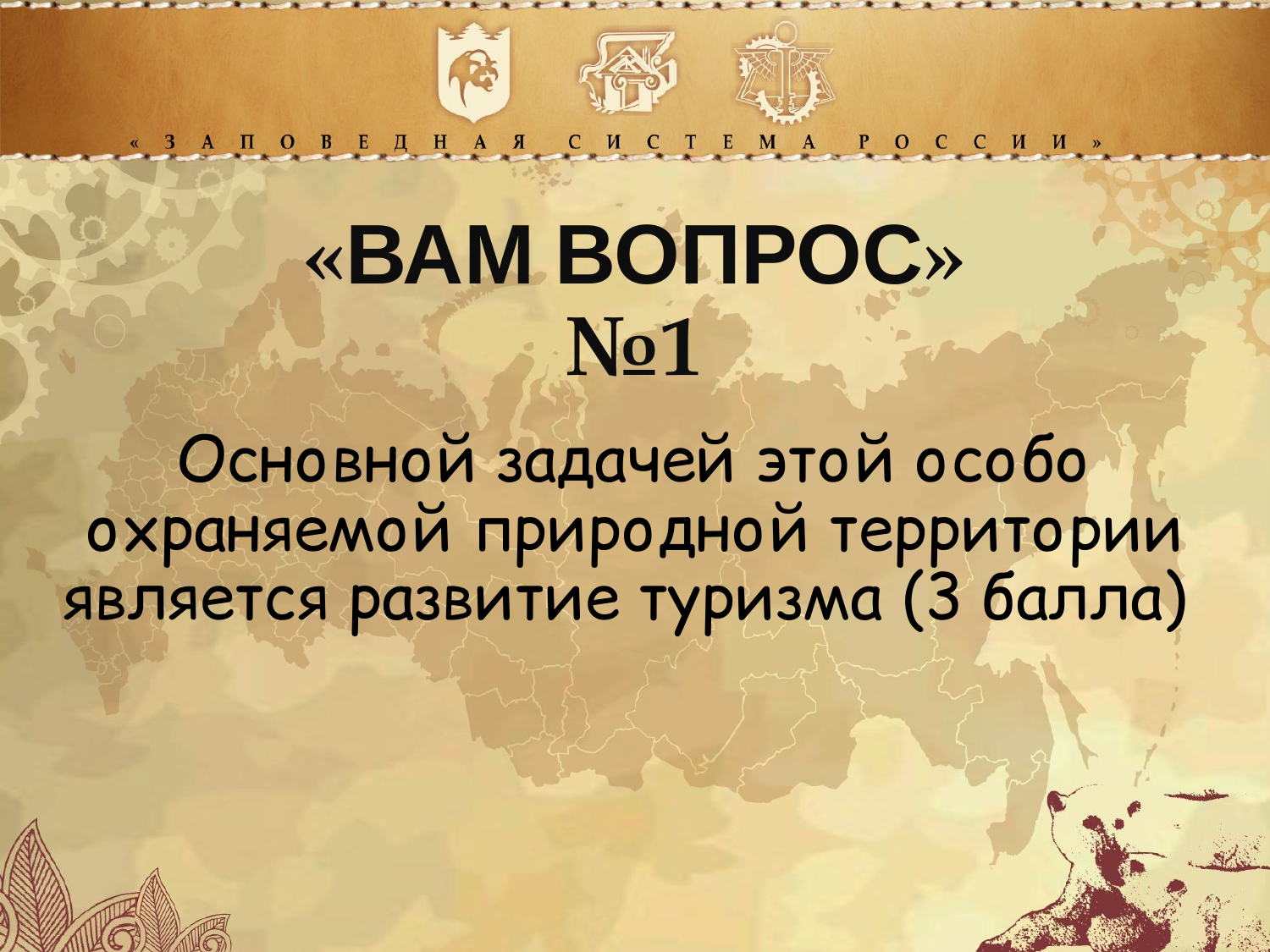

«ВАМ ВОПРОС»
№1
Основной задачей этой особо охраняемой природной территории является развитие туризма (3 балла)